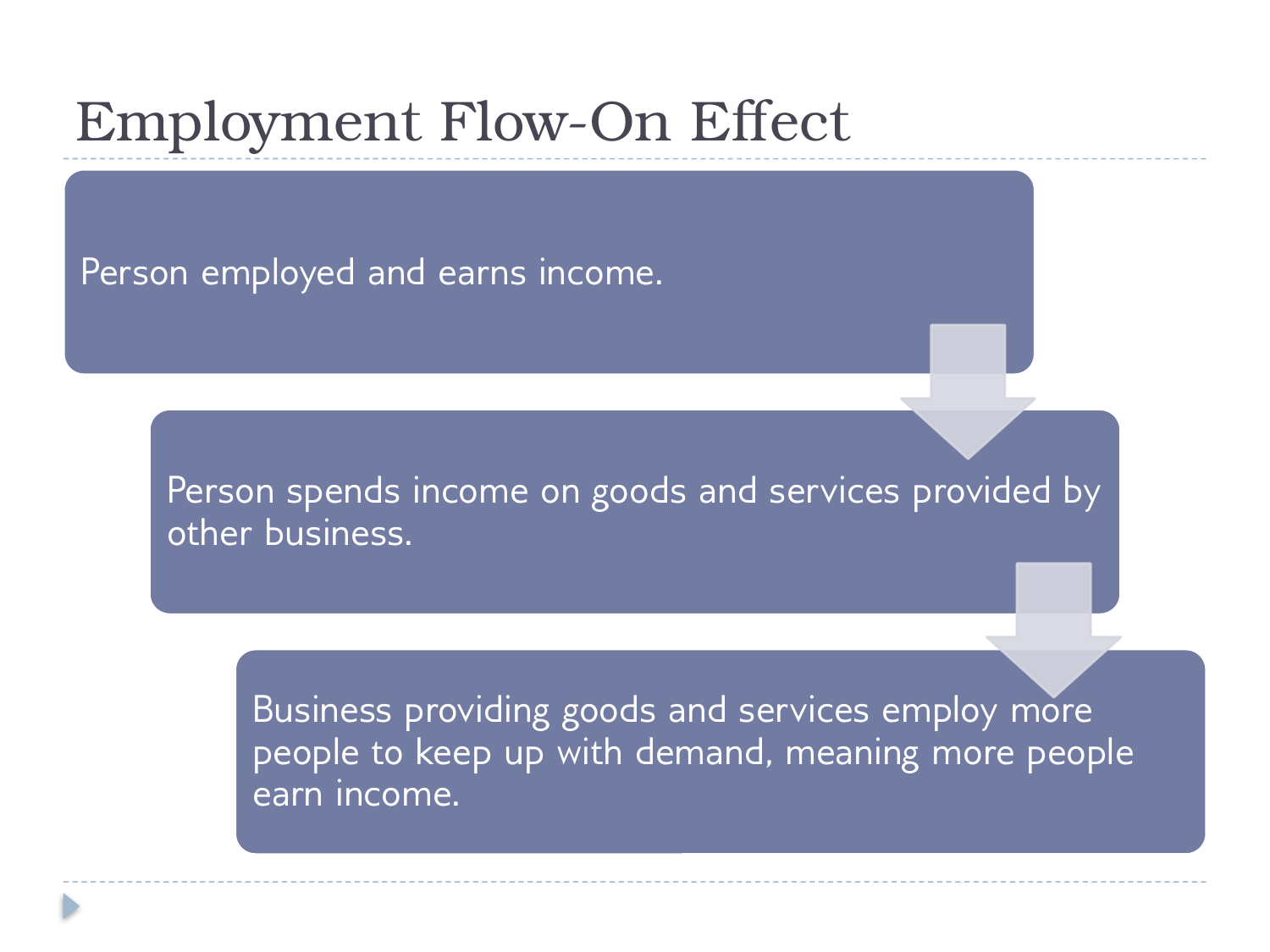

# Employment Flow-On Effect
Person employed and earns income.
Person spends income on goods and services provided by other business.
Business providing goods and services employ more people to keep up with demand, meaning more people earn income.